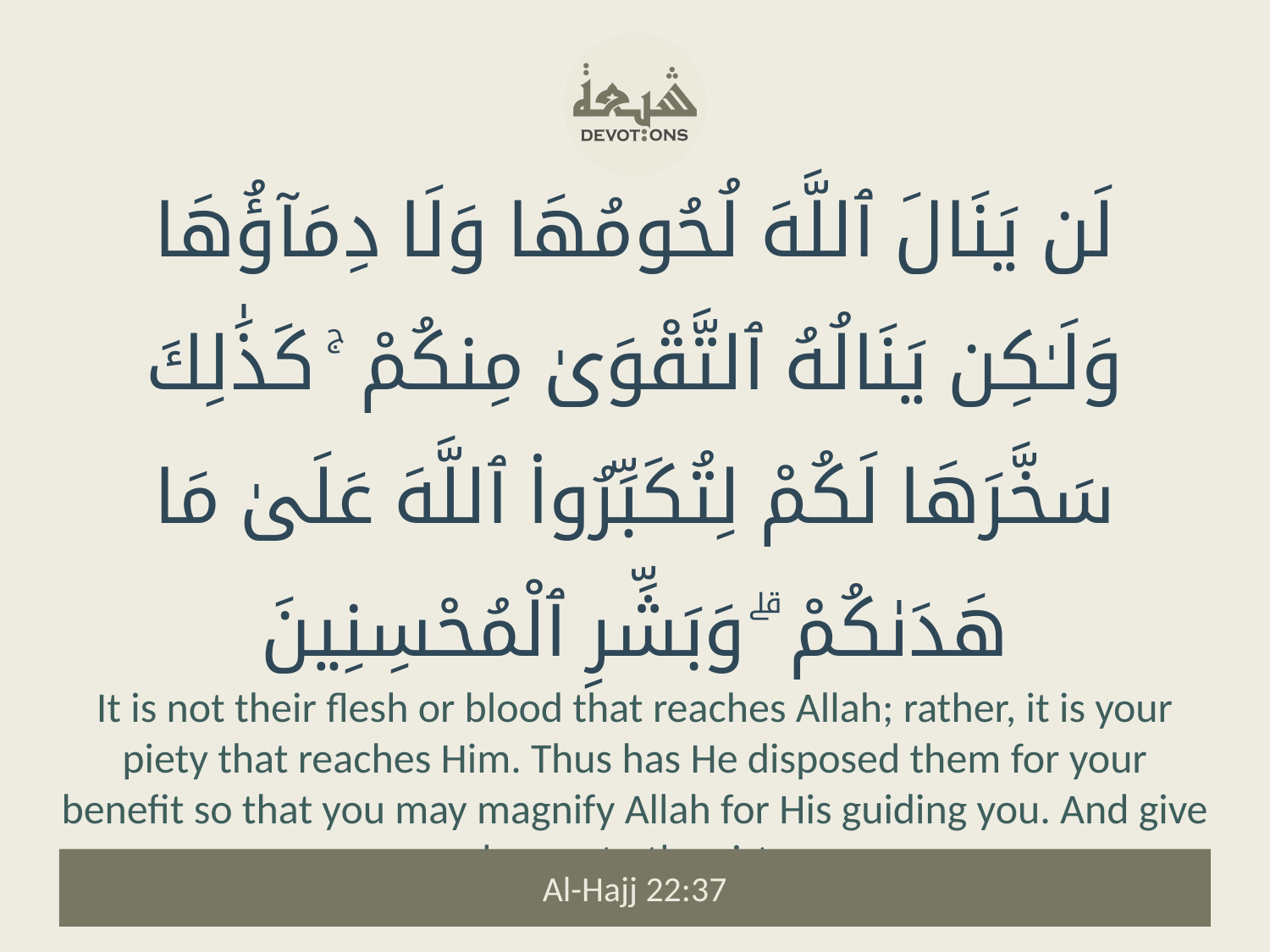

لَن يَنَالَ ٱللَّهَ لُحُومُهَا وَلَا دِمَآؤُهَا وَلَـٰكِن يَنَالُهُ ٱلتَّقْوَىٰ مِنكُمْ ۚ كَذَٰلِكَ سَخَّرَهَا لَكُمْ لِتُكَبِّرُوا۟ ٱللَّهَ عَلَىٰ مَا هَدَىٰكُمْ ۗ وَبَشِّرِ ٱلْمُحْسِنِينَ
It is not their flesh or blood that reaches Allah; rather, it is your piety that reaches Him. Thus has He disposed them for your benefit so that you may magnify Allah for His guiding you. And give good news to the virtuous.
Al-Hajj 22:37